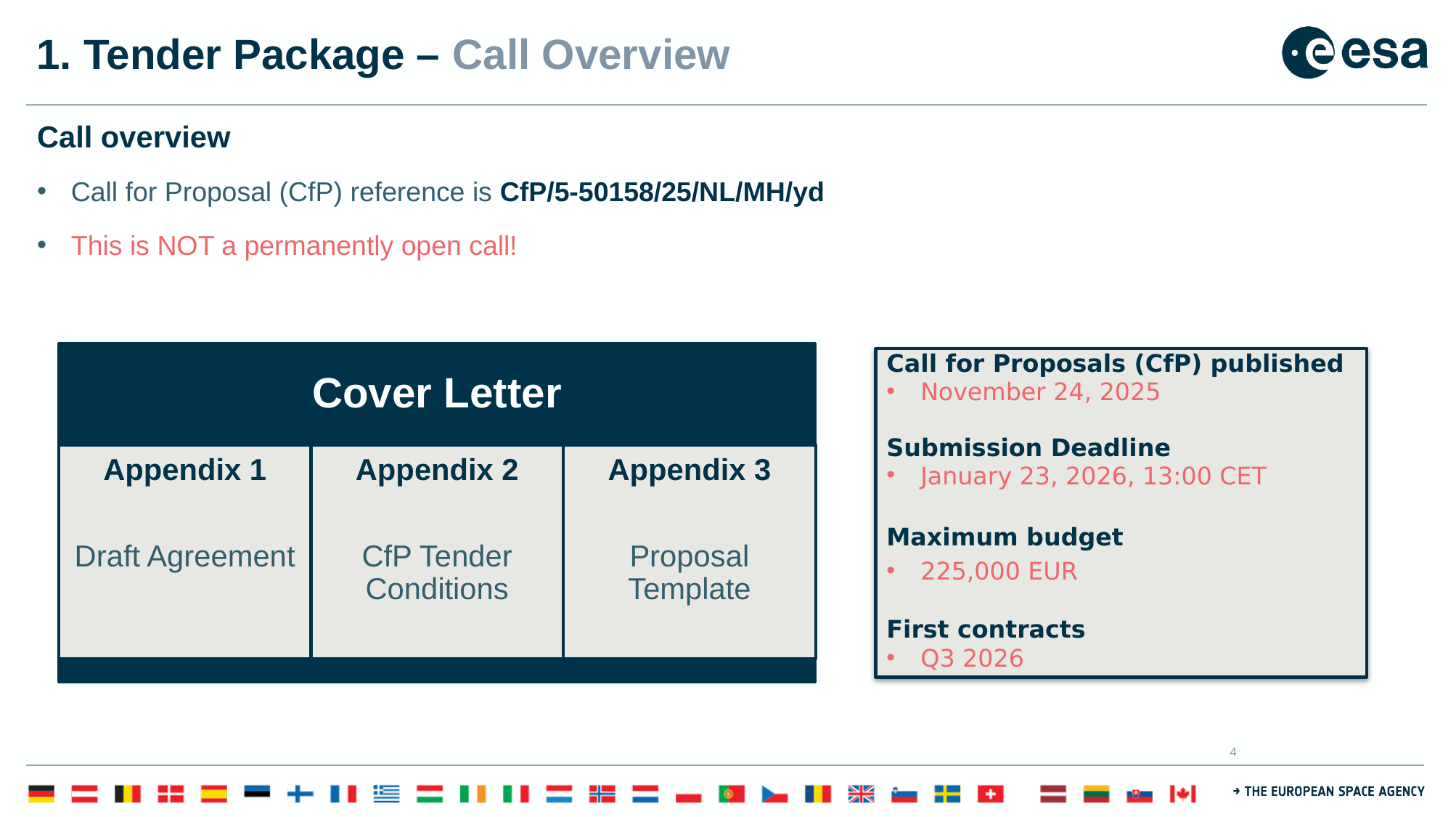

# 1. Tender Package – Call Overview
Call overview
Call for Proposal (CfP) reference is CfP/5-50158/25/NL/MH/yd
This is NOT a permanently open call!

Cover Letter
Appendix 1

Draft Agreement
Appendix 2

CfP Tender Conditions
Appendix 3

Proposal Template
Call for Proposals (CfP) published
November 24, 2025

Submission Deadline
January 23, 2026, 13:00 CET

Maximum budget
225,000 EUR

First contracts
Q3 2026